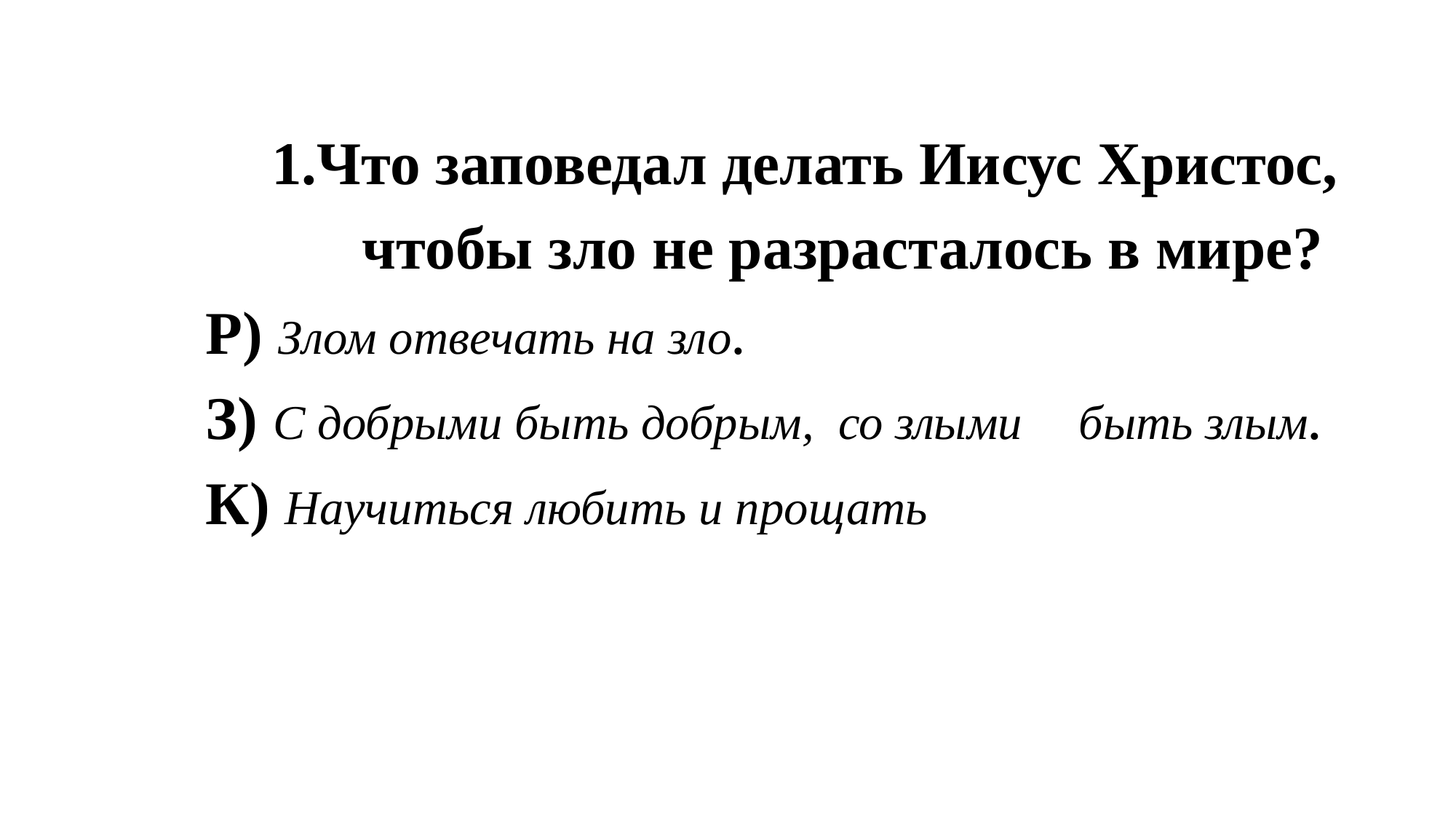

1.Что заповедал делать Иисус Христос,
чтобы зло не разрасталось в мире?
	Р) Злом отвечать на зло.
	З) С добрыми быть добрым,  со злыми 	быть злым.
	К) Научиться любить и прощать
чтобы зло не
разрасталось в мире?
	Р) Злом отвечать на зло.
	З) С добрыми быть добрым,  со злыми 	быть злым.
	К) Научиться любить и прощать